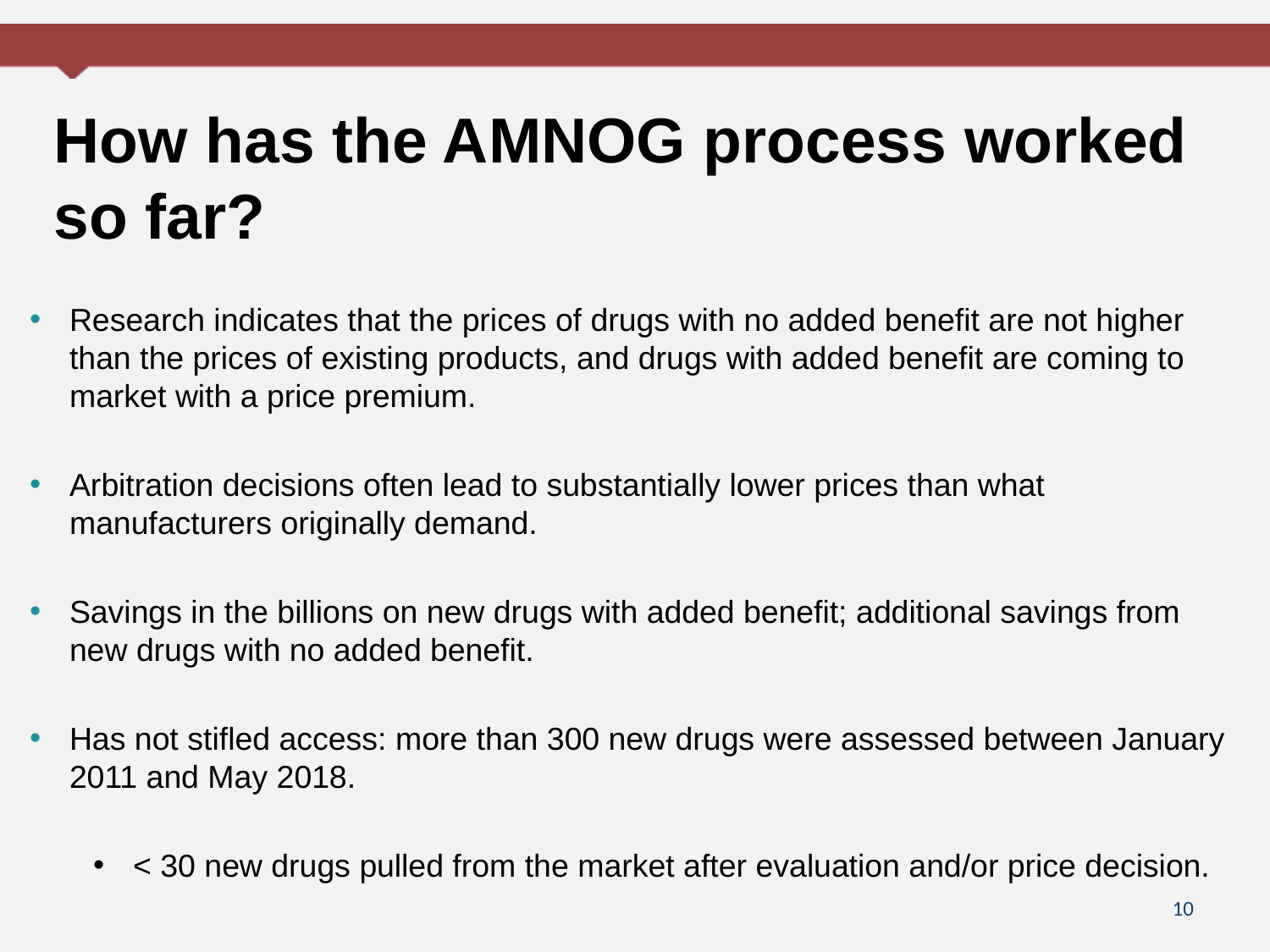

# How has the AMNOG process worked so far?
Research indicates that the prices of drugs with no added benefit are not higher than the prices of existing products, and drugs with added benefit are coming to market with a price premium.

Arbitration decisions often lead to substantially lower prices than what manufacturers originally demand.

Savings in the billions on new drugs with added benefit; additional savings from new drugs with no added benefit.

Has not stifled access: more than 300 new drugs were assessed between January 2011 and May 2018.

< 30 new drugs pulled from the market after evaluation and/or price decision.

10